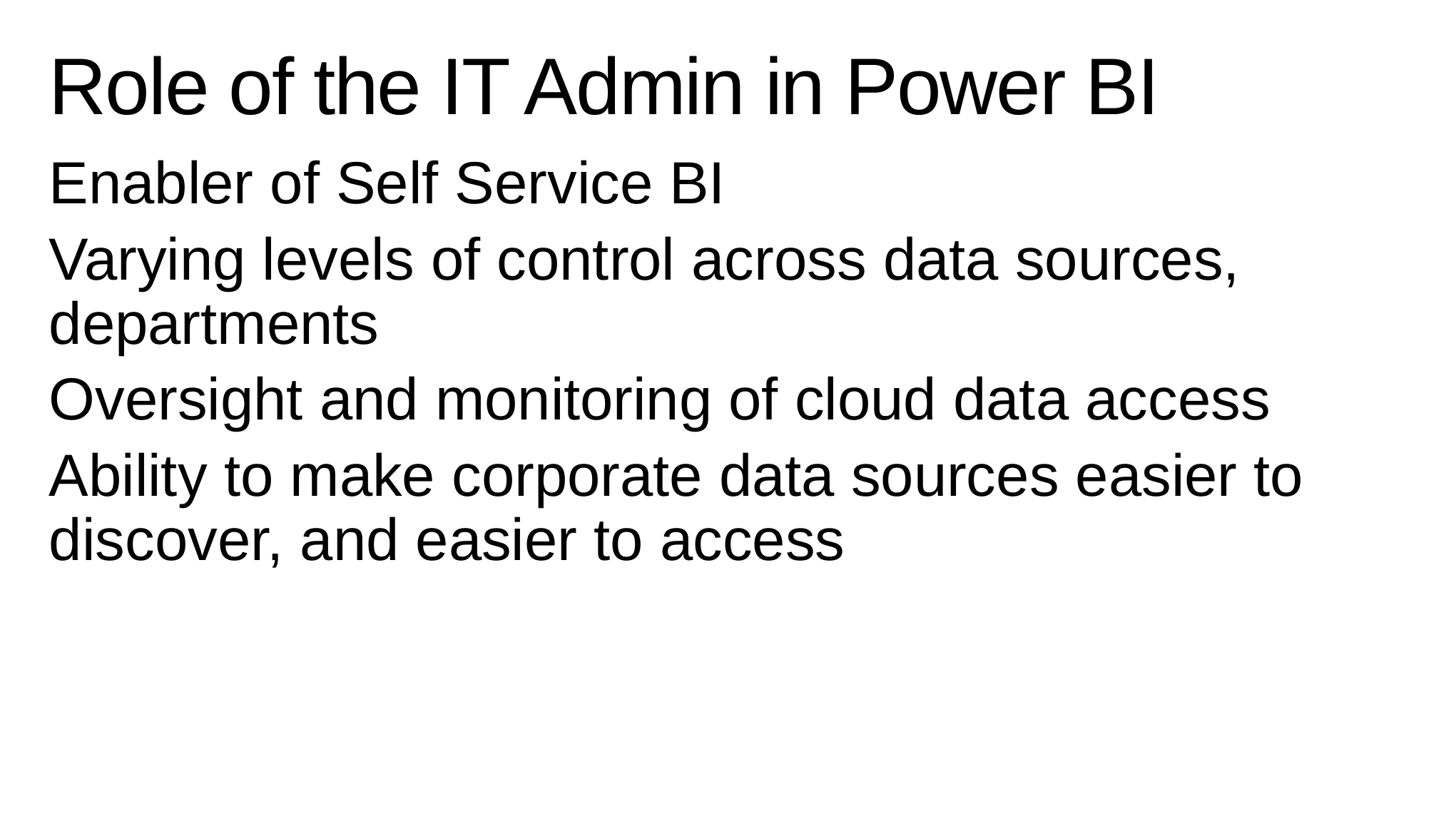

# Role of the IT Admin in Power BI
Enabler of Self Service BI
Varying levels of control across data sources, departments
Oversight and monitoring of cloud data access
Ability to make corporate data sources easier to discover, and easier to access